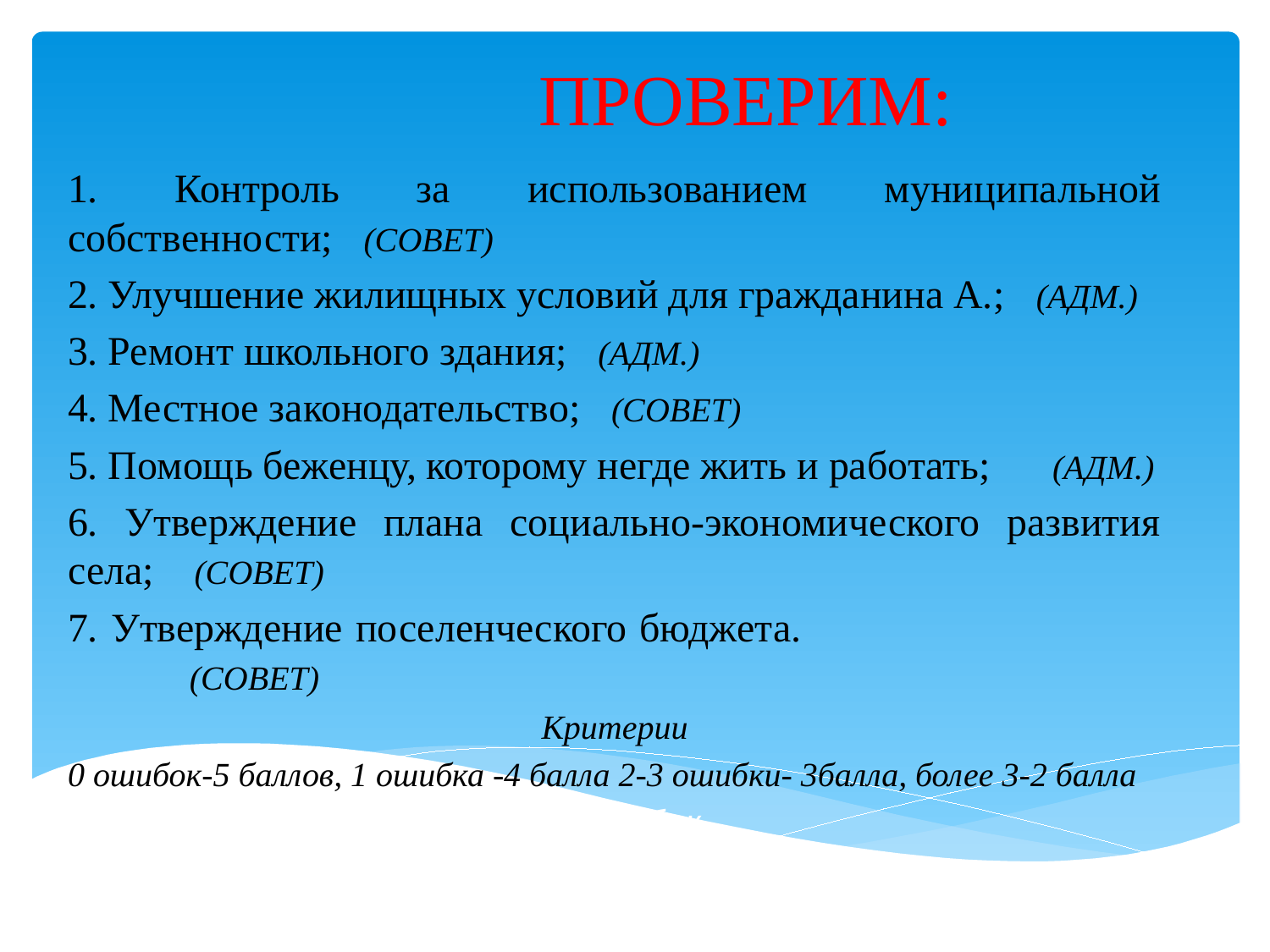

# ПРОВЕРИМ:
1. Контроль за использованием муниципальной собственности;   (СОВЕТ)
2. Улучшение жилищных условий для гражданина А.;   (АДМ.)
3. Ремонт школьного здания;   (АДМ.)
4. Местное законодательство;   (СОВЕТ)
5. Помощь беженцу, которому негде жить и работать;      (АДМ.)
6. Утверждение плана социально-экономического развития села;    (СОВЕТ)
7. Утверждение поселенческого бюджета.                             			(СОВЕТ)
Критерии
0 ошибок-5 баллов, 1 ошибка -4 балла 2-3 ошибки- 3балла, более 3-2 балла
1 0 ошибок